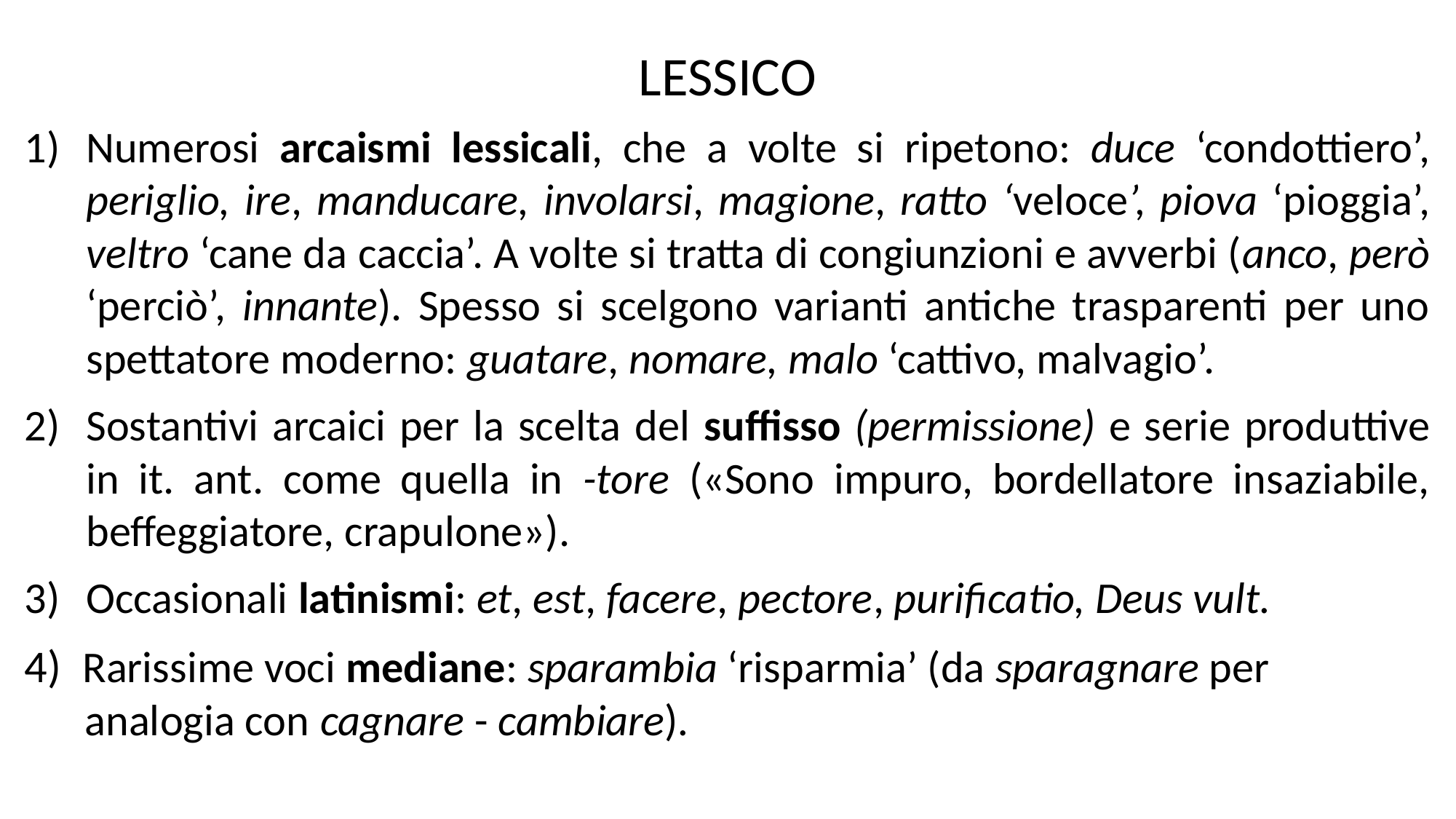

LESSICO
Numerosi arcaismi lessicali, che a volte si ripetono: duce ‘condottiero’, periglio, ire, manducare, involarsi, magione, ratto ‘veloce’, piova ‘pioggia’, veltro ‘cane da caccia’. A volte si tratta di congiunzioni e avverbi (anco, però ‘perciò’, innante). Spesso si scelgono varianti antiche trasparenti per uno spettatore moderno: guatare, nomare, malo ‘cattivo, malvagio’.

Sostantivi arcaici per la scelta del suffisso (permissione) e serie produttive in it. ant. come quella in -tore («Sono impuro, bordellatore insaziabile, beffeggiatore, crapulone»).

Occasionali latinismi: et, est, facere, pectore, purificatio, Deus vult.

4)  Rarissime voci mediane: sparambia ‘risparmia’ (da sparagnare per
      analogia con cagnare - cambiare).